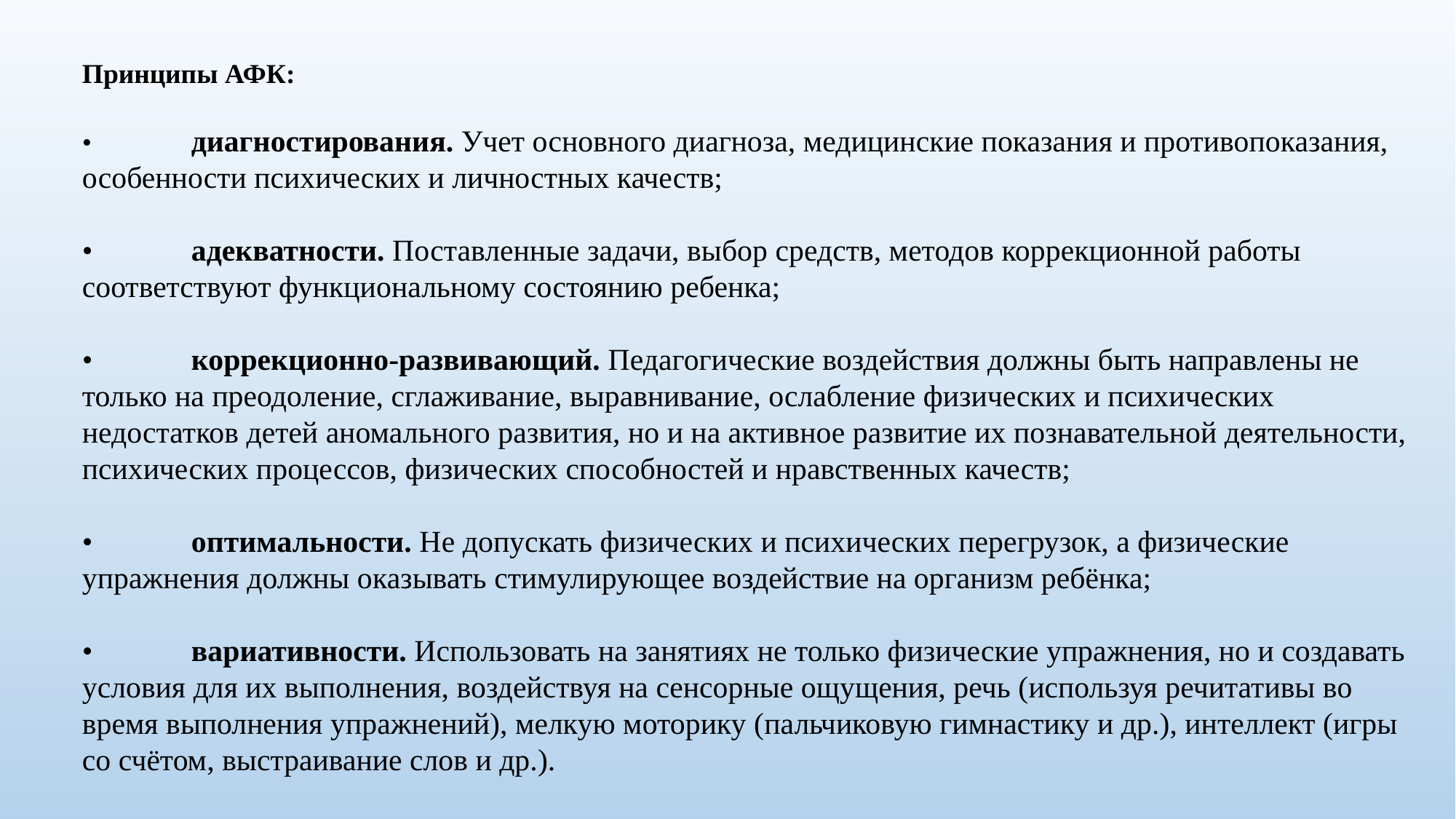

Принципы АФК:

•	диагностирования. Учет основного диагноза, медицинские показания и противопоказания, особенности психических и личностных качеств;

•	адекватности. Поставленные задачи, выбор средств, методов коррекционной работы соответствуют функциональному состоянию ребенка;

•	коррекционно-развивающий. Педагогические воздействия должны быть направлены не только на преодоление, сглаживание, выравнивание, ослабление физических и психических недостатков детей аномального развития, но и на активное развитие их познавательной деятельности, психических процессов, физических способностей и нравственных качеств;

•	оптимальности. Не допускать физических и психических перегрузок, а физические упражнения должны оказывать стимулирующее воздействие на организм ребёнка;

•	вариативности. Использовать на занятиях не только физические упражнения, но и создавать условия для их выполнения, воздействуя на сенсорные ощущения, речь (используя речитативы во время выполнения упражнений), мелкую моторику (пальчиковую гимнастику и др.), интеллект (игры со счётом, выстраивание слов и др.).